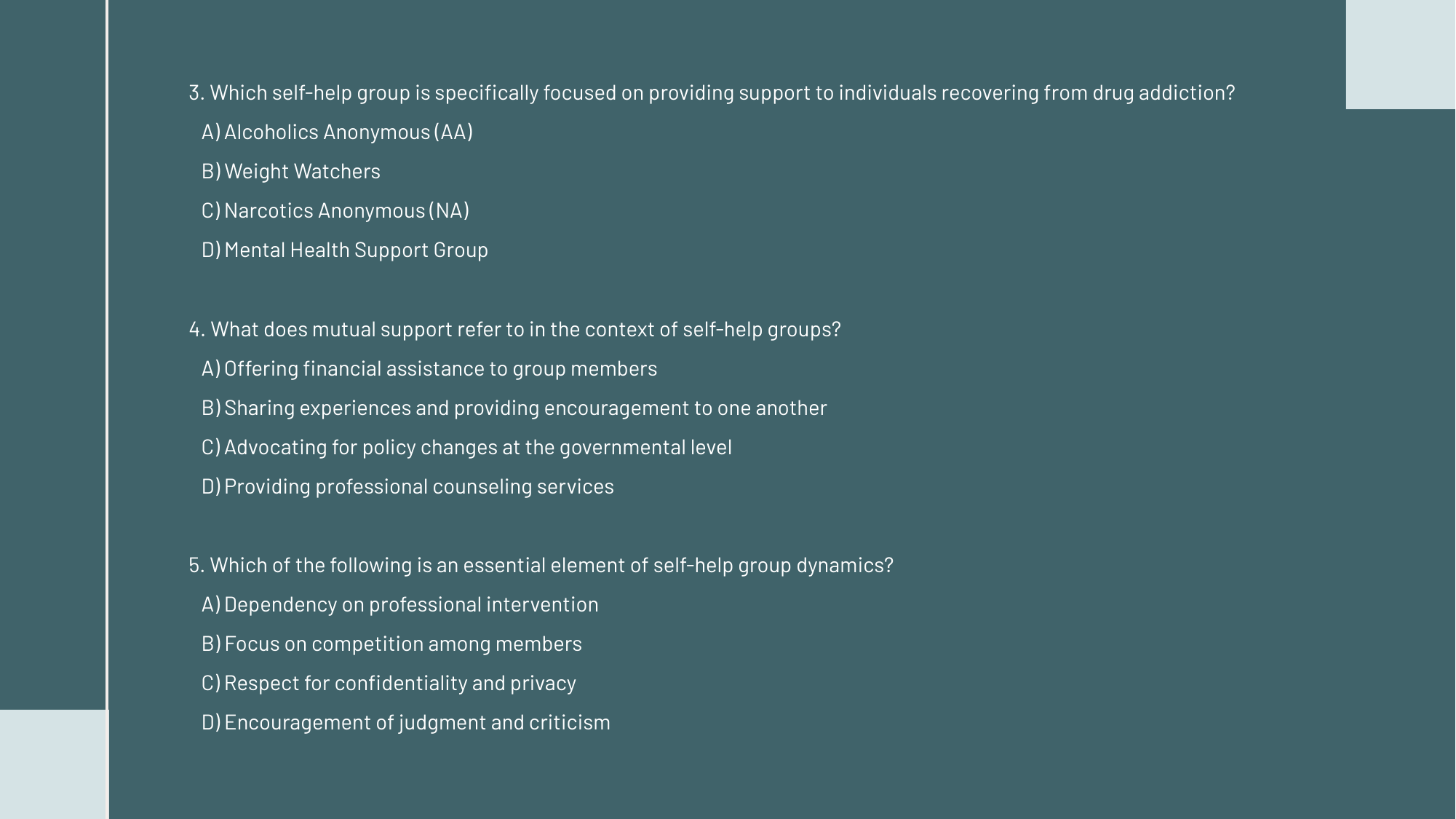

3. Which self-help group is specifically focused on providing support to individuals recovering from drug addiction?
   A) Alcoholics Anonymous (AA)
   B) Weight Watchers
   C) Narcotics Anonymous (NA)
   D) Mental Health Support Group

4. What does mutual support refer to in the context of self-help groups?
   A) Offering financial assistance to group members
   B) Sharing experiences and providing encouragement to one another
   C) Advocating for policy changes at the governmental level
   D) Providing professional counseling services

5. Which of the following is an essential element of self-help group dynamics?
   A) Dependency on professional intervention
   B) Focus on competition among members
   C) Respect for confidentiality and privacy
   D) Encouragement of judgment and criticism